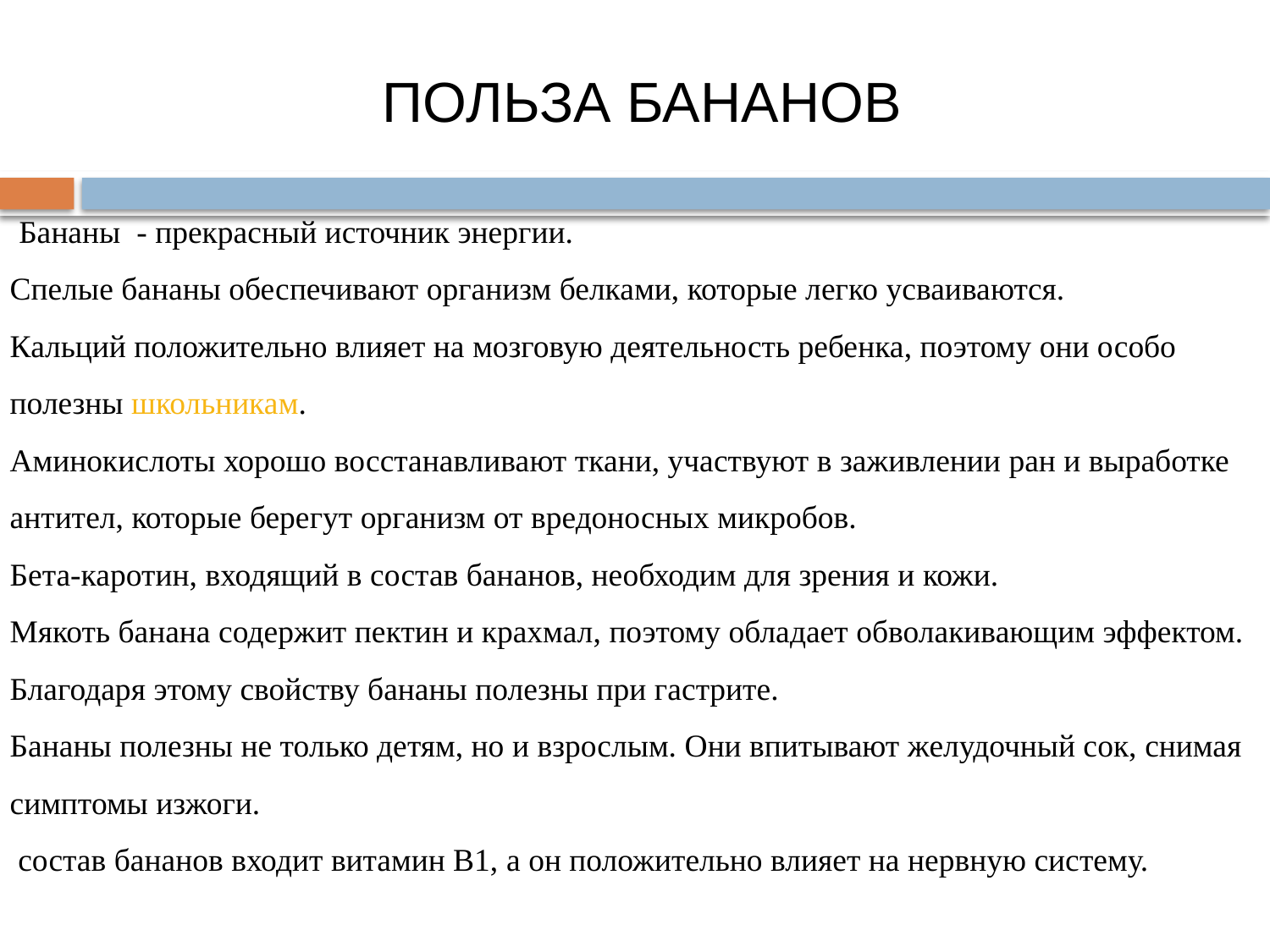

ПОЛЬЗА БАНАНОВ
 Бананы  - прекрасный источник энергии.
Спелые бананы обеспечивают организм белками, которые легко усваиваются.
Кальций положительно влияет на мозговую деятельность ребенка, поэтому они особо полезны школьникам.
Аминокислоты хорошо восстанавливают ткани, участвуют в заживлении ран и выработке антител, которые берегут организм от вредоносных микробов.
Бета-каротин, входящий в состав бананов, необходим для зрения и кожи.
Мякоть банана содержит пектин и крахмал, поэтому обладает обволакивающим эффектом. Благодаря этому свойству бананы полезны при гастрите.
Бананы полезны не только детям, но и взрослым. Они впитывают желудочный сок, снимая симптомы изжоги.
 состав бананов входит витамин В1, а он положительно влияет на нервную систему.